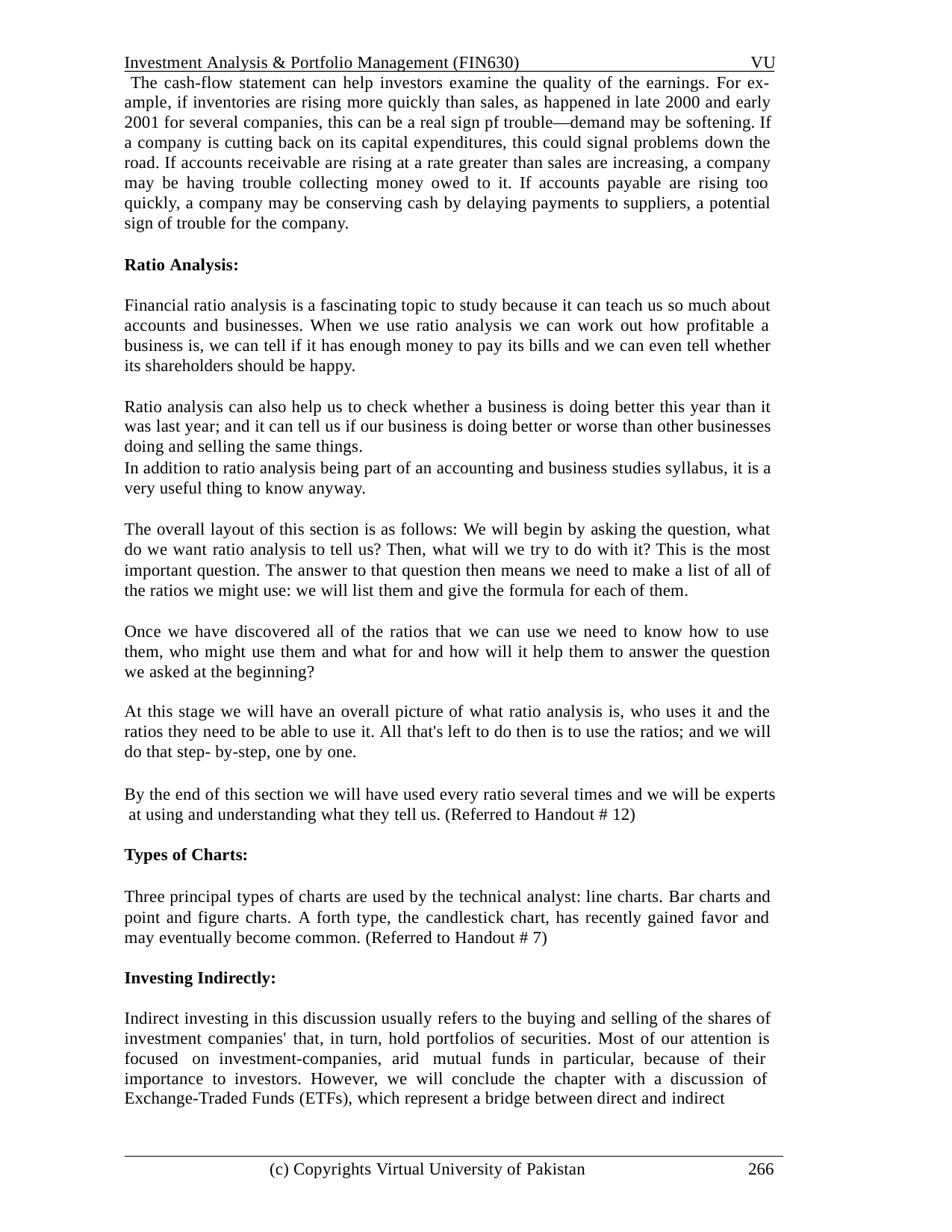

Investment Analysis & Portfolio Management (FIN630)	VU  The cash-flow statement can help investors examine the quality of the earnings. For ex-  ample, if inventories are rising more quickly than sales, as happened in late 2000 and early  2001 for several companies, this can be a real sign pf trouble—demand may be softening. If  a company is cutting back on its capital expenditures, this could signal problems down the  road. If accounts receivable are rising at a rate greater than sales are increasing, a company  may be having trouble collecting money owed to it. If accounts payable are rising too  quickly, a company may be conserving cash by delaying payments to suppliers, a potential  sign of trouble for the company.

Ratio Analysis:

Financial ratio analysis is a fascinating topic to study because it can teach us so much about  accounts and businesses. When we use ratio analysis we can work out how profitable a  business is, we can tell if it has enough money to pay its bills and we can even tell whether  its shareholders should be happy.

Ratio analysis can also help us to check whether a business is doing better this year than it  was last year; and it can tell us if our business is doing better or worse than other businesses  doing and selling the same things.
In addition to ratio analysis being part of an accounting and business studies syllabus, it is a  very useful thing to know anyway.

The overall layout of this section is as follows: We will begin by asking the question, what  do we want ratio analysis to tell us? Then, what will we try to do with it? This is the most  important question. The answer to that question then means we need to make a list of all of  the ratios we might use: we will list them and give the formula for each of them.

Once we have discovered all of the ratios that we can use we need to know how to use  them, who might use them and what for and how will it help them to answer the question  we asked at the beginning?

At this stage we will have an overall picture of what ratio analysis is, who uses it and the  ratios they need to be able to use it. All that's left to do then is to use the ratios; and we will  do that step- by-step, one by one.

By the end of this section we will have used every ratio several times and we will be experts  at using and understanding what they tell us. (Referred to Handout # 12)

Types of Charts:

Three principal types of charts are used by the technical analyst: line charts. Bar charts and  point and figure charts. A forth type, the candlestick chart, has recently gained favor and  may eventually become common. (Referred to Handout # 7)

Investing Indirectly:

Indirect investing in this discussion usually refers to the buying and selling of the shares of  investment companies' that, in turn, hold portfolios of securities. Most of our attention is  focused on investment-companies, arid mutual funds in particular, because of their  importance to investors. However, we will conclude the chapter with a discussion of  Exchange-Traded Funds (ETFs), which represent a bridge between direct and indirect

(c) Copyrights Virtual University of Pakistan
266